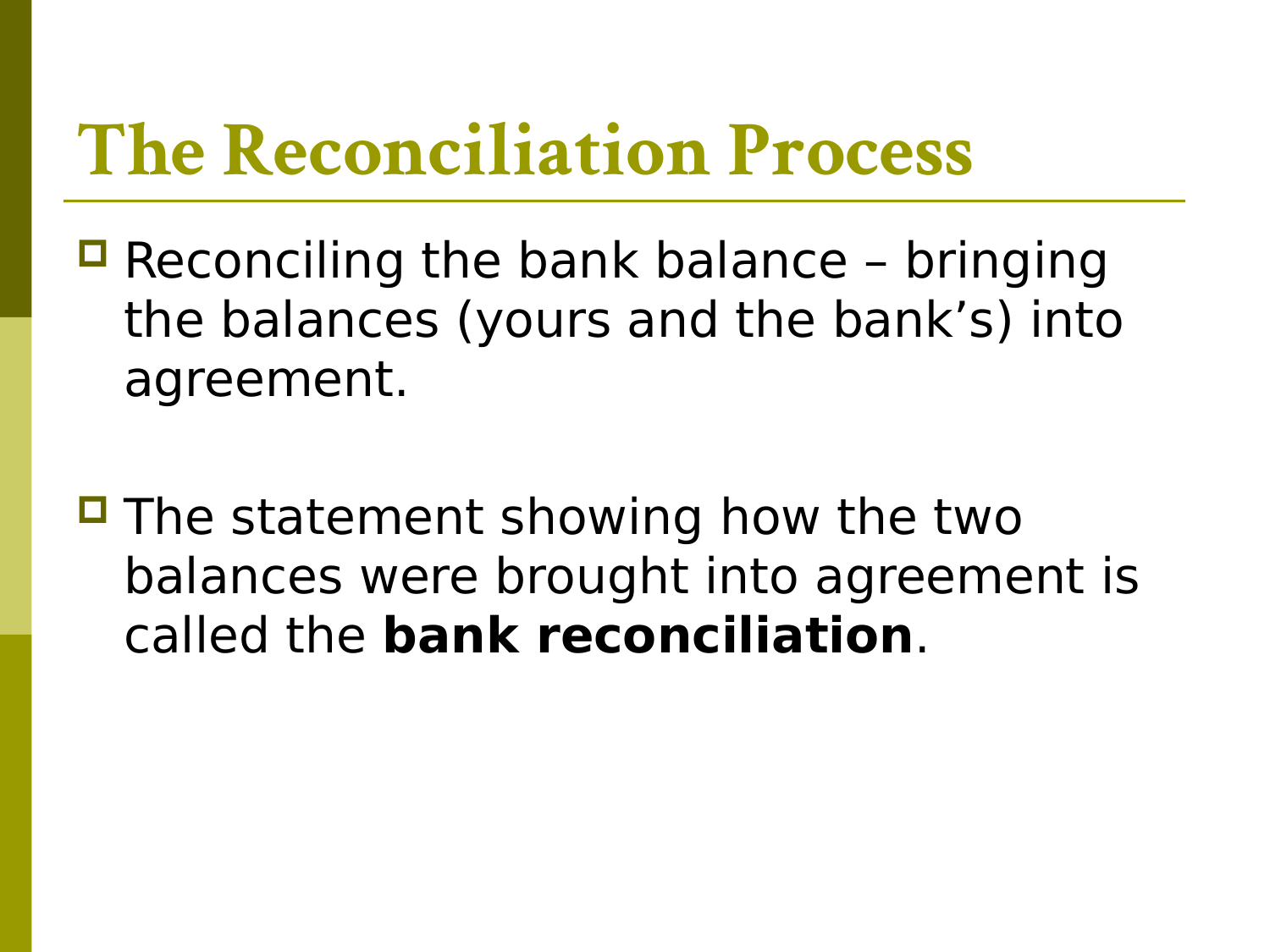

# The Reconciliation Process
Reconciling the bank balance – bringing the balances (yours and the bank’s) into agreement.

The statement showing how the two balances were brought into agreement is called the bank reconciliation.